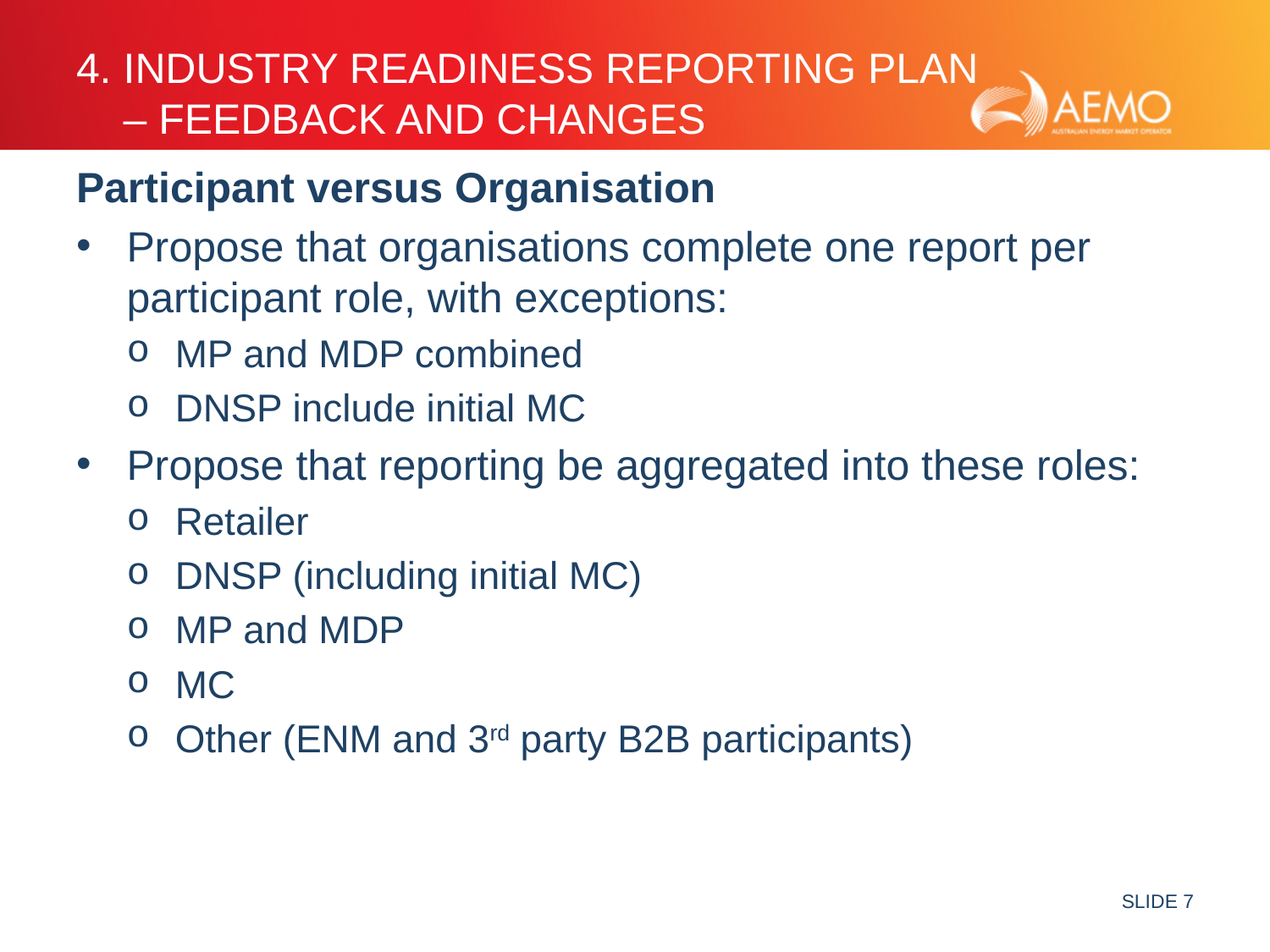

# 4. Industry readiness reporting plan – FEEDBACK AND CHANGES
Participant versus Organisation
Propose that organisations complete one report per participant role, with exceptions:
MP and MDP combined
DNSP include initial MC
Propose that reporting be aggregated into these roles:
Retailer
DNSP (including initial MC)
MP and MDP
MC
Other (ENM and 3rd party B2B participants)